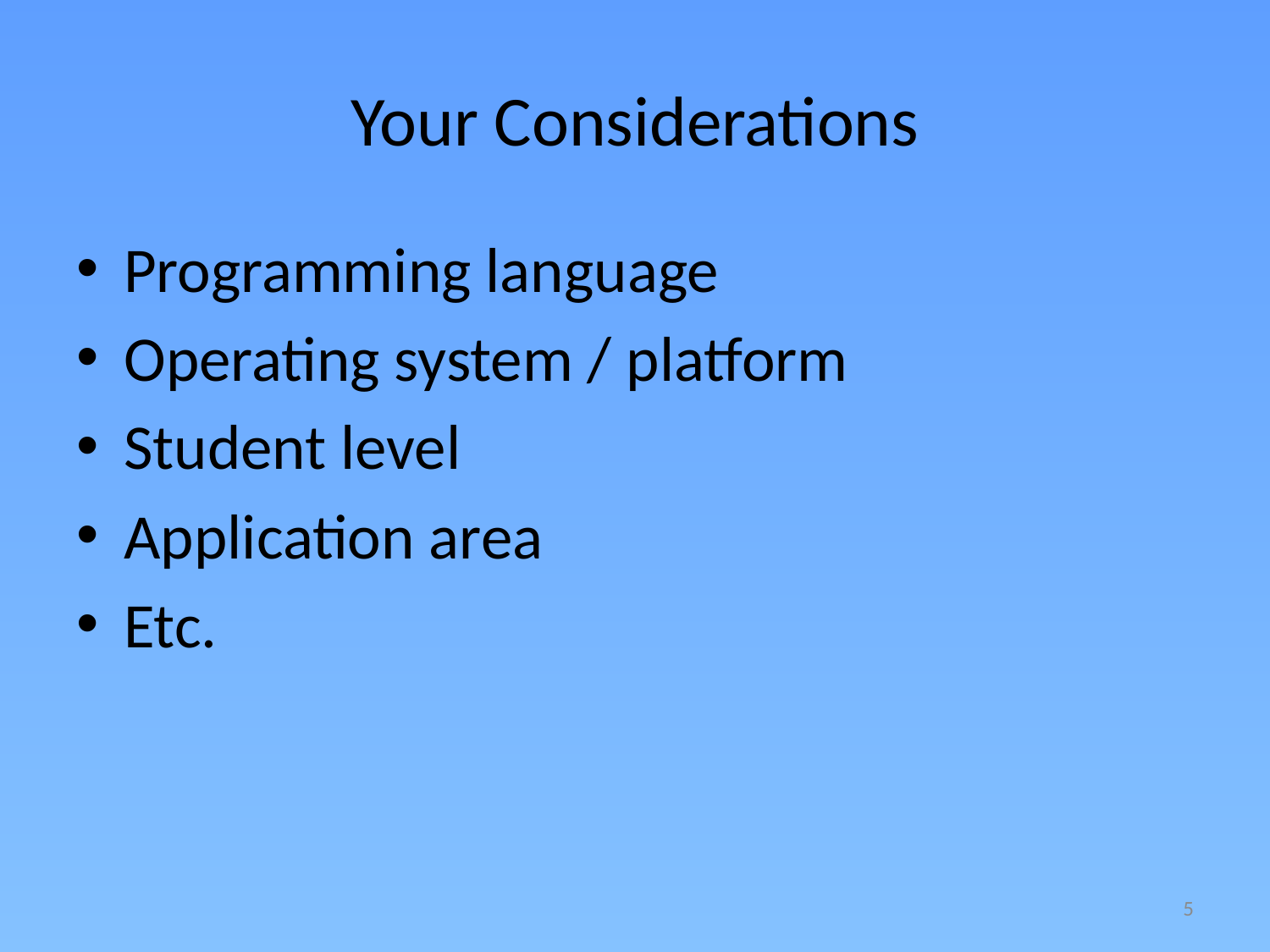

# Your Considerations
Programming language
Operating system / platform
Student level
Application area
Etc.
5